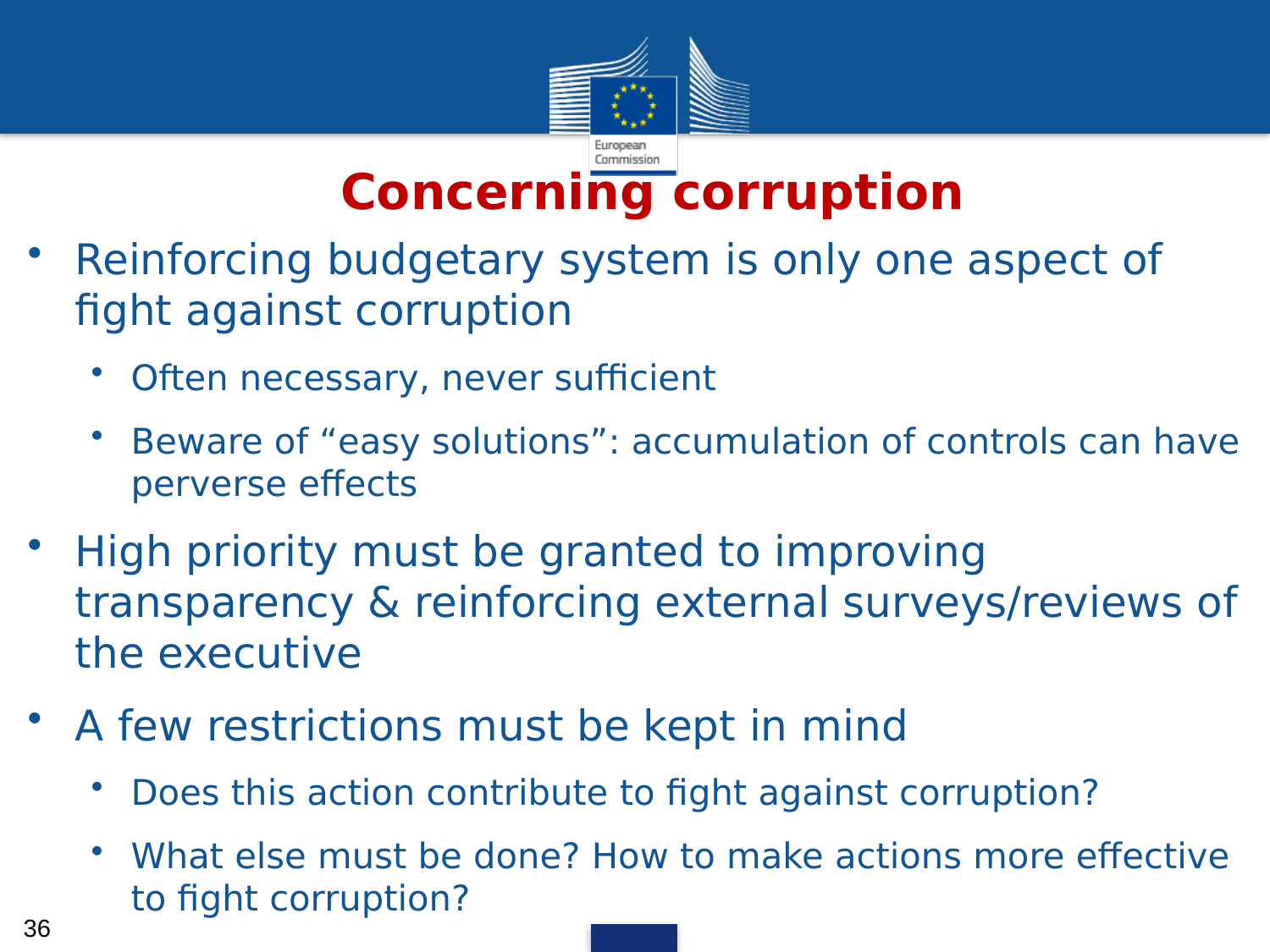

# Concerning corruption
Reinforcing budgetary system is only one aspect of fight against corruption
Often necessary, never sufficient
Beware of “easy solutions”: accumulation of controls can have perverse effects
High priority must be granted to improving transparency & reinforcing external surveys/reviews of the executive
A few restrictions must be kept in mind
Does this action contribute to fight against corruption?
What else must be done? How to make actions more effective to fight corruption?

36